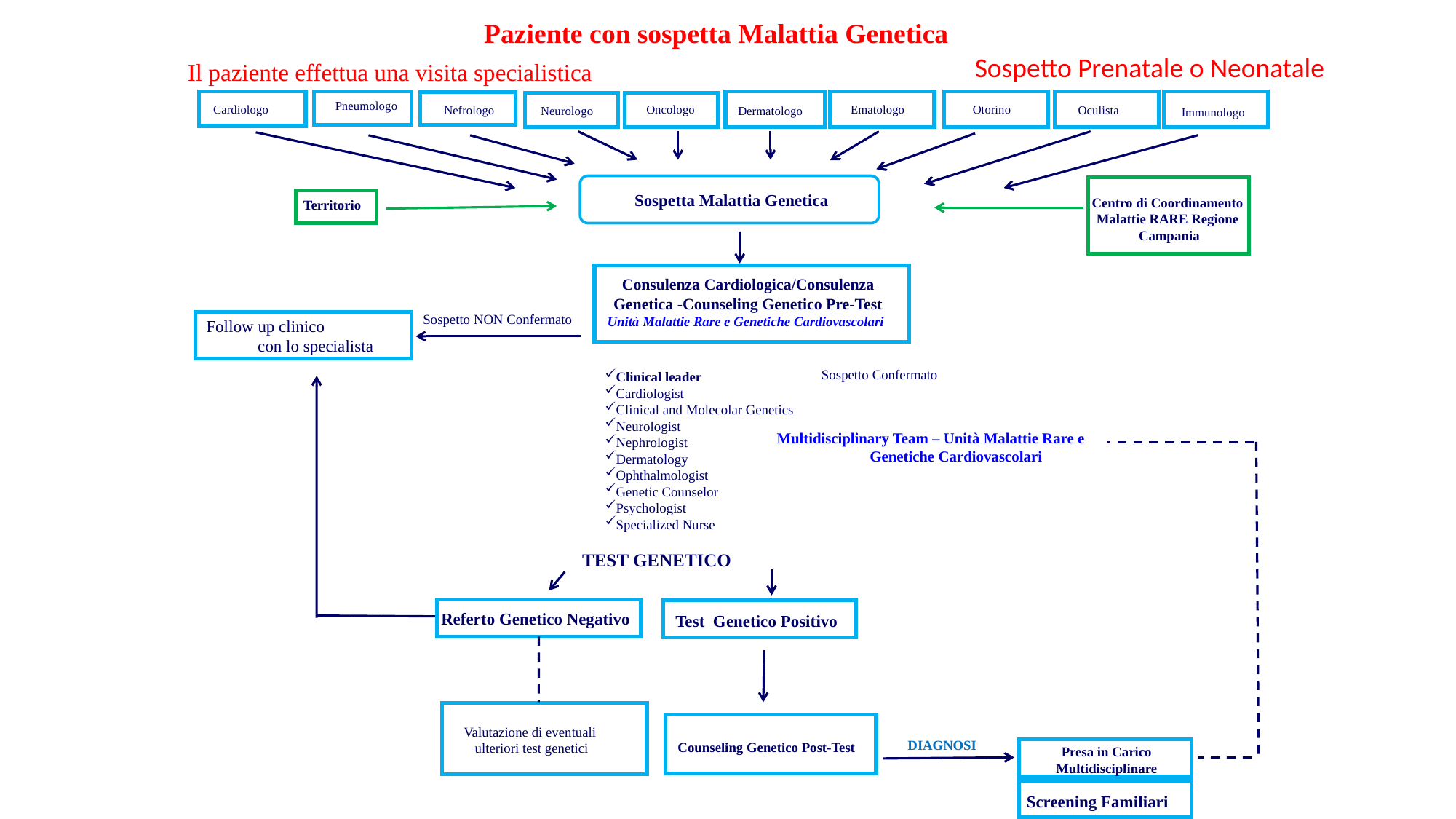

Paziente con sospetta Malattia Genetica
Sospetto Prenatale o Neonatale
Il paziente effettua una visita specialistica

Pneumologo
Cardiologo
Oncologo
Ematologo
Otorino
Oculista
Nefrologo
Dermatologo
Neurologo
Immunologo

Sospetta Malattia Genetica

Centro di Coordinamento
Malattie RARE Regione
Campania
Territorio

Consulenza Cardiologica/Consulenza Genetica -Counseling Genetico Pre-Test
    Unità Malattie Rare e Genetiche Cardiovascolari
Sospetto NON Confermato

Follow up clinico                         con lo specialista
Sospetto Confermato
Clinical leader
Cardiologist
Clinical and Molecolar Genetics
Neurologist
Nephrologist
Dermatology
Ophthalmologist
Genetic Counselor
Psychologist
Specialized Nurse

Multidisciplinary Team – Unità Malattie Rare e Genetiche Cardiovascolari
TEST GENETICO

Referto Genetico Negativo
Test  Genetico Positivo

Valutazione di eventuali
ulteriori test genetici
DIAGNOSI
Counseling Genetico Post-Test

Presa in Carico Multidisciplinare

Screening Familiari